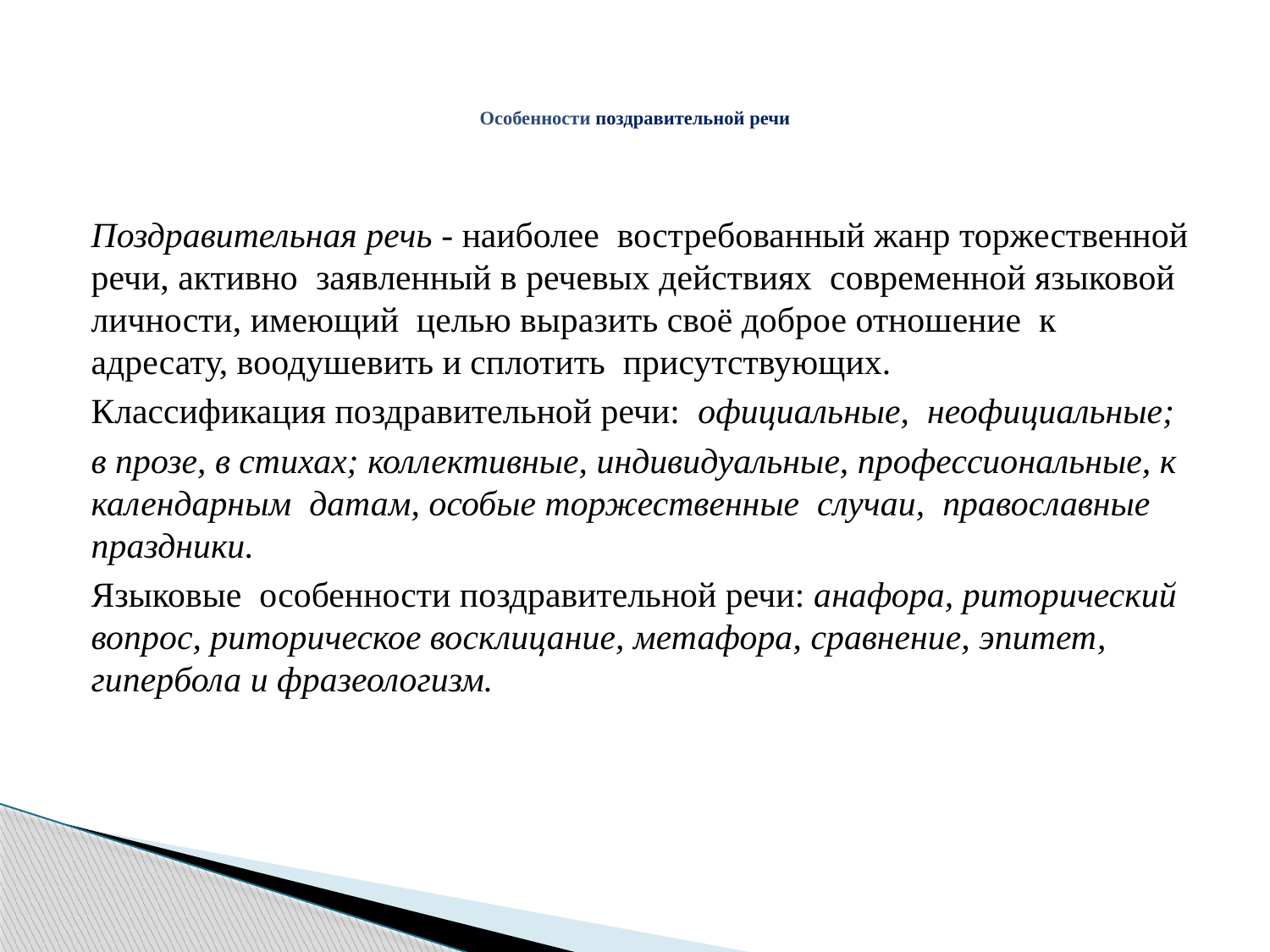

# Особенности поздравительной речи
Поздравительная речь - наиболее  востребованный жанр торжественной речи, активно  заявленный в речевых действиях  современной языковой личности, имеющий  целью выразить своё доброе отношение  к адресату, воодушевить и сплотить  присутствующих.
Классификация поздравительной речи:  официальные,  неофициальные;
в прозе, в стихах; коллективные, индивидуальные, профессиональные, к календарным  датам, особые торжественные  случаи,  православные  праздники.
Языковые  особенности поздравительной речи: анафора, риторический  вопрос, риторическое восклицание, метафора, сравнение, эпитет, гипербола и фразеологизм.